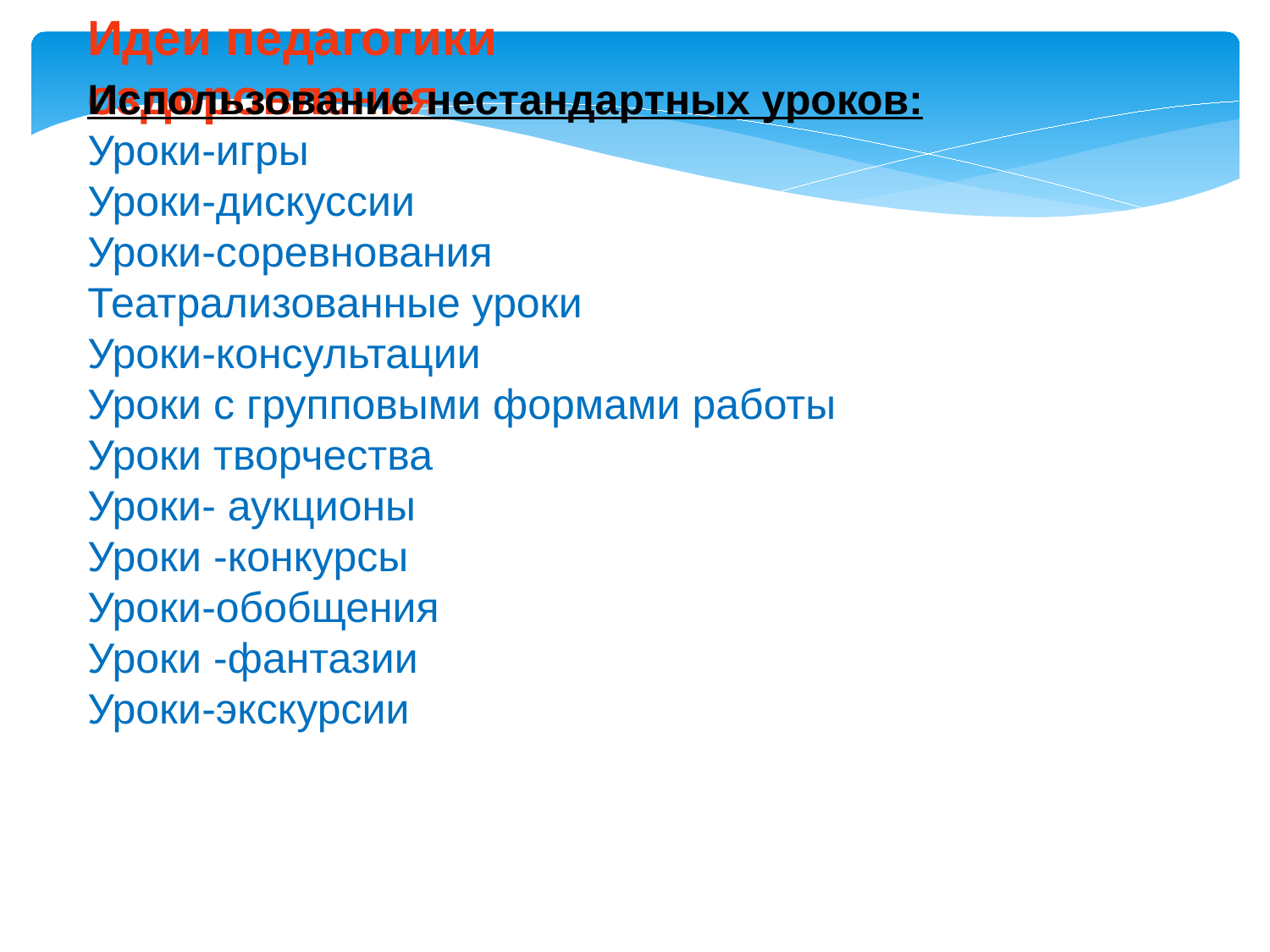

Идеи педагогики оздоровления
Использование нестандартных уроков:
Уроки-игры
Уроки-дискуссии
Уроки-соревнования
Театрализованные уроки
Уроки-консультации
Уроки с групповыми формами работы
Уроки творчества
Уроки- аукционы
Уроки -конкурсы
Уроки-обобщения
Уроки -фантазии
Уроки-экскурсии